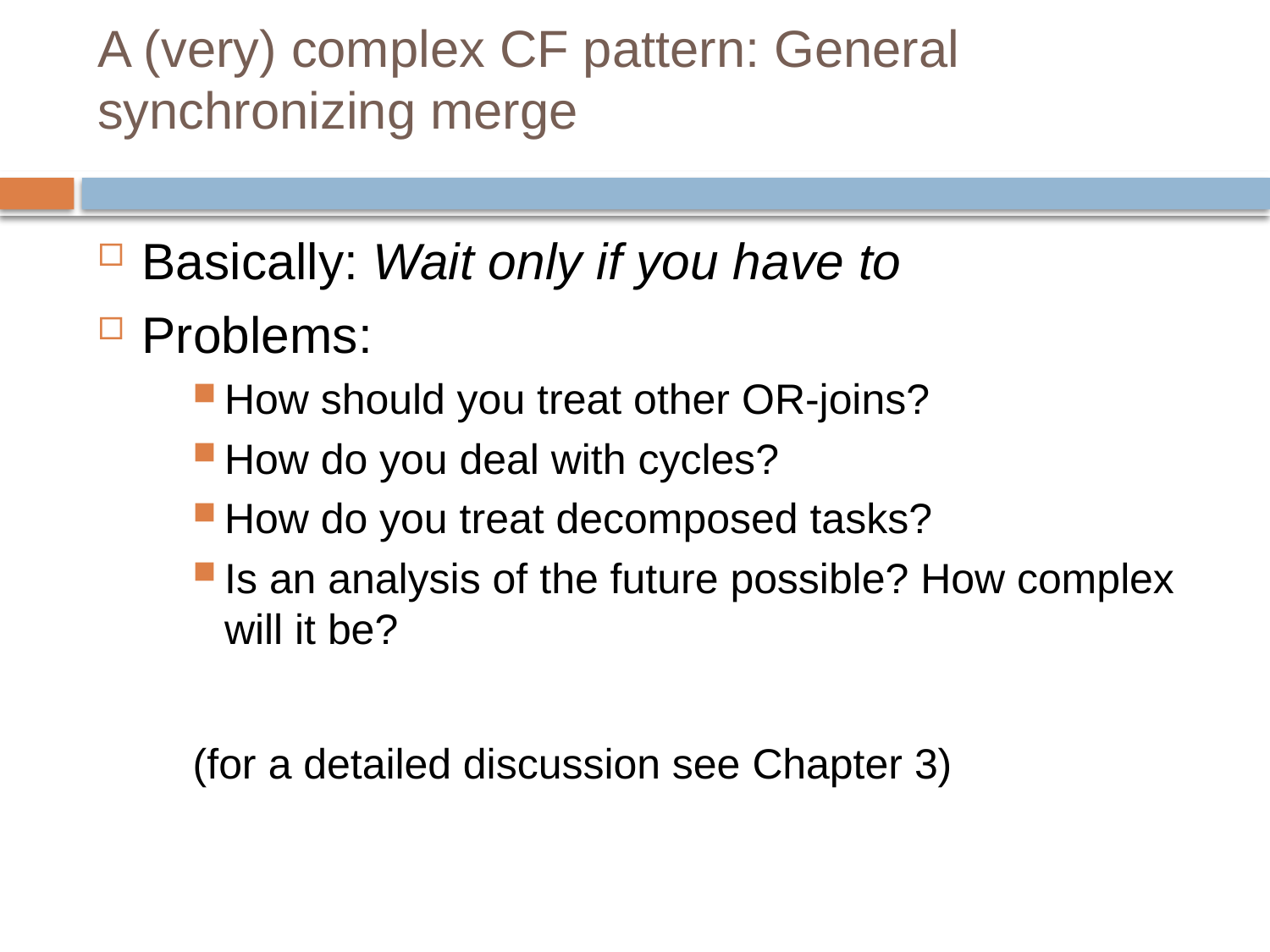

# A (very) complex CF pattern: General synchronizing merge
Basically: Wait only if you have to
Problems:
How should you treat other OR-joins?
How do you deal with cycles?
How do you treat decomposed tasks?
Is an analysis of the future possible? How complex will it be?

(for a detailed discussion see Chapter 3)